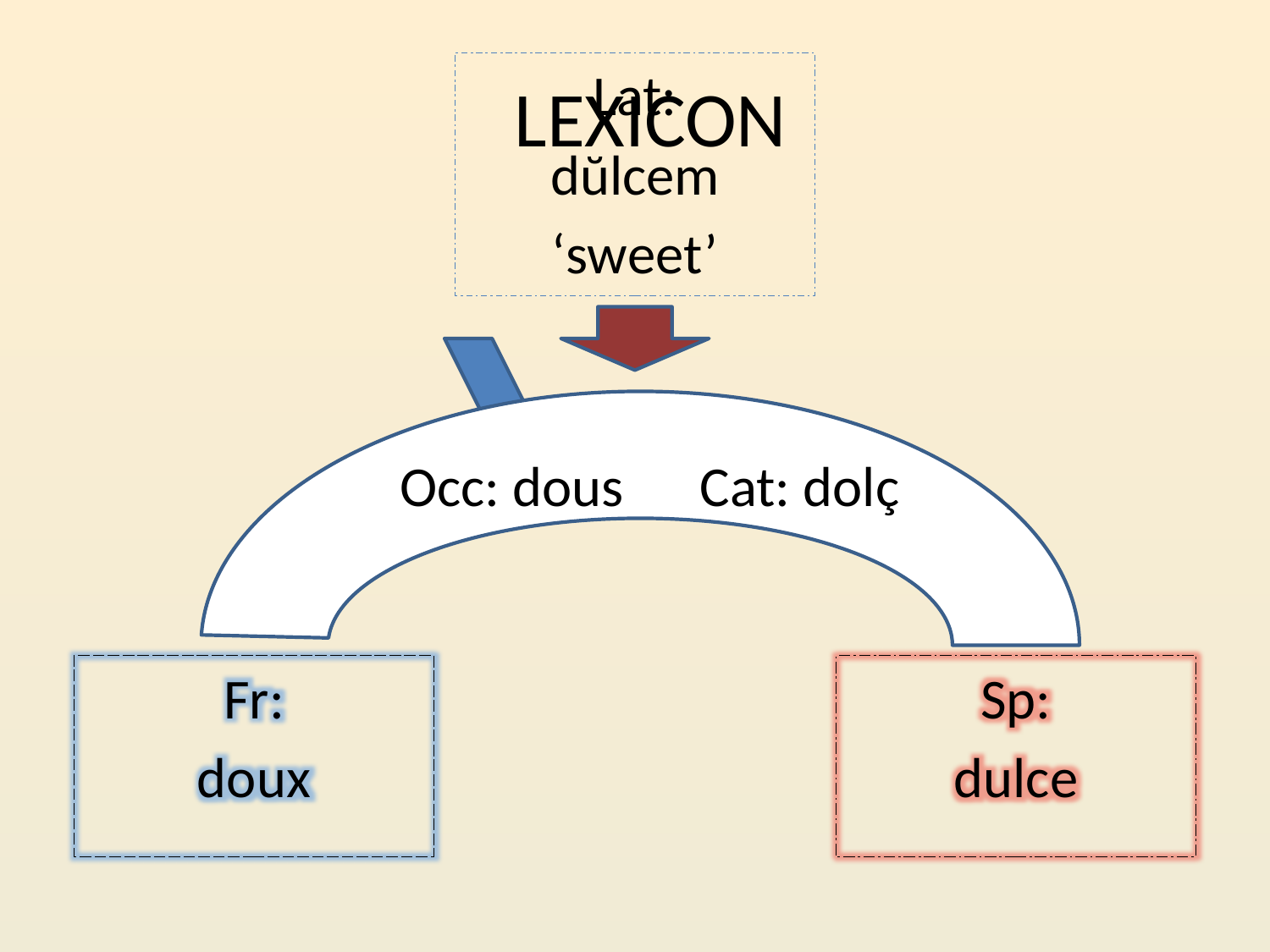

Lat:
dŭlcem
‘sweet’
LEXICON

   Occ: dous      Cat: dolç
Fr:
doux

Sp:
dulce